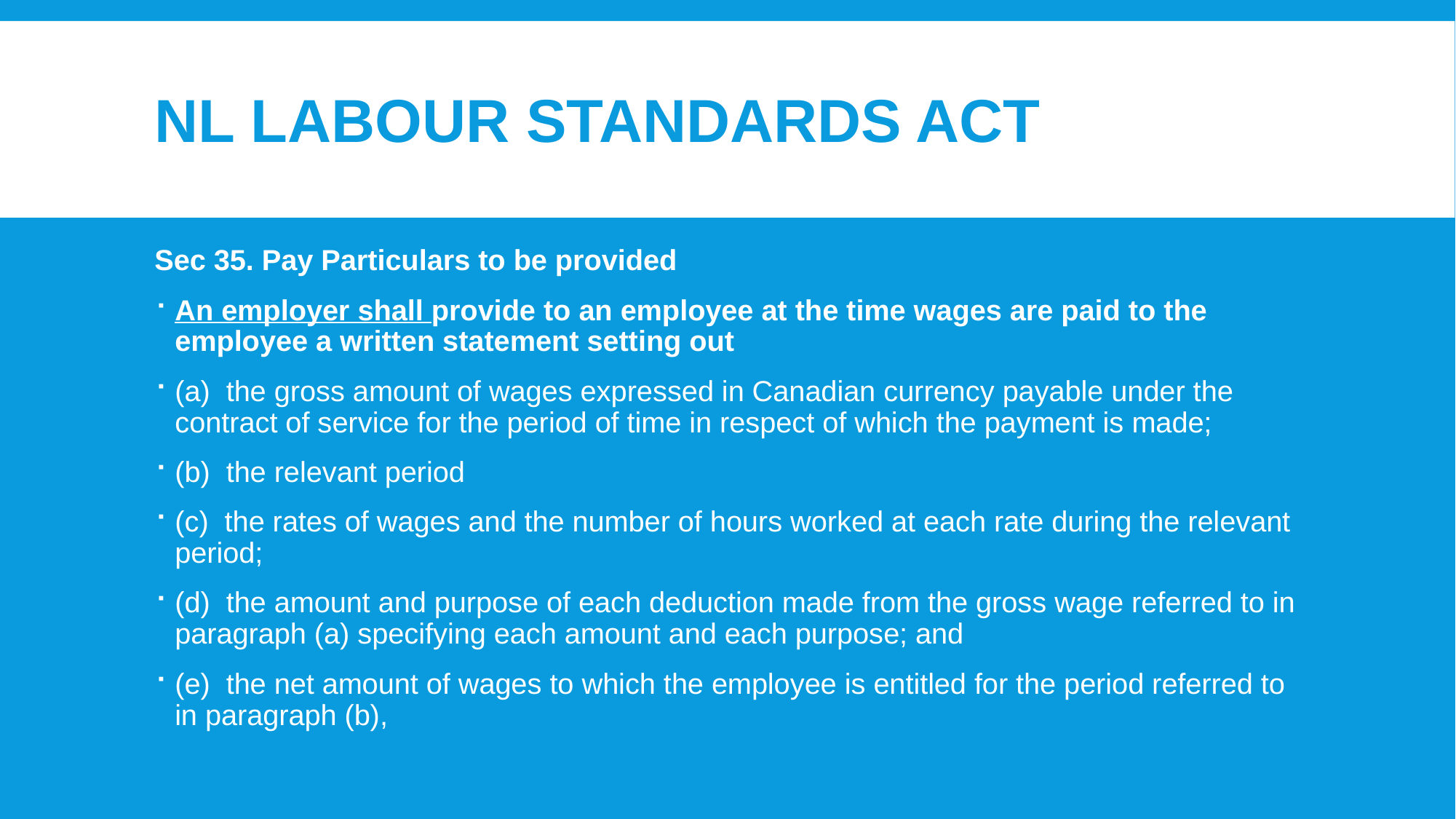

# NL Labour Standards Act
Sec 35. Pay Particulars to be provided
An employer shall provide to an employee at the time wages are paid to the employee a written statement setting out
(a)  the gross amount of wages expressed in Canadian currency payable under the contract of service for the period of time in respect of which the payment is made;
(b)  the relevant period
(c)  the rates of wages and the number of hours worked at each rate during the relevant period;
(d)  the amount and purpose of each deduction made from the gross wage referred to in paragraph (a) specifying each amount and each purpose; and
(e)  the net amount of wages to which the employee is entitled for the period referred to in paragraph (b),